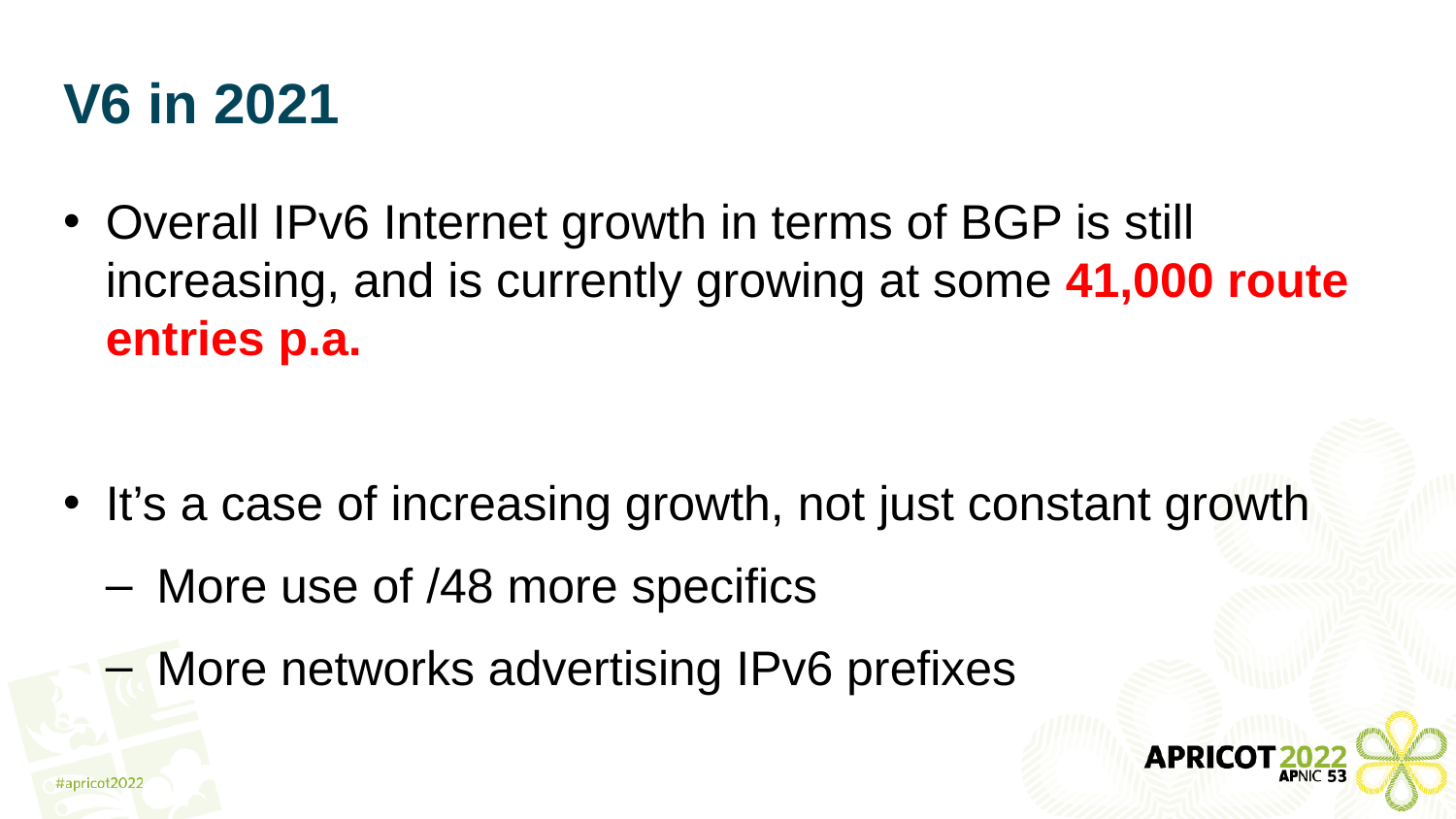

# V6 in 2021
Overall IPv6 Internet growth in terms of BGP is still increasing, and is currently growing at some 41,000 route entries p.a.

It’s a case of increasing growth, not just constant growth
More use of /48 more specifics
More networks advertising IPv6 prefixes